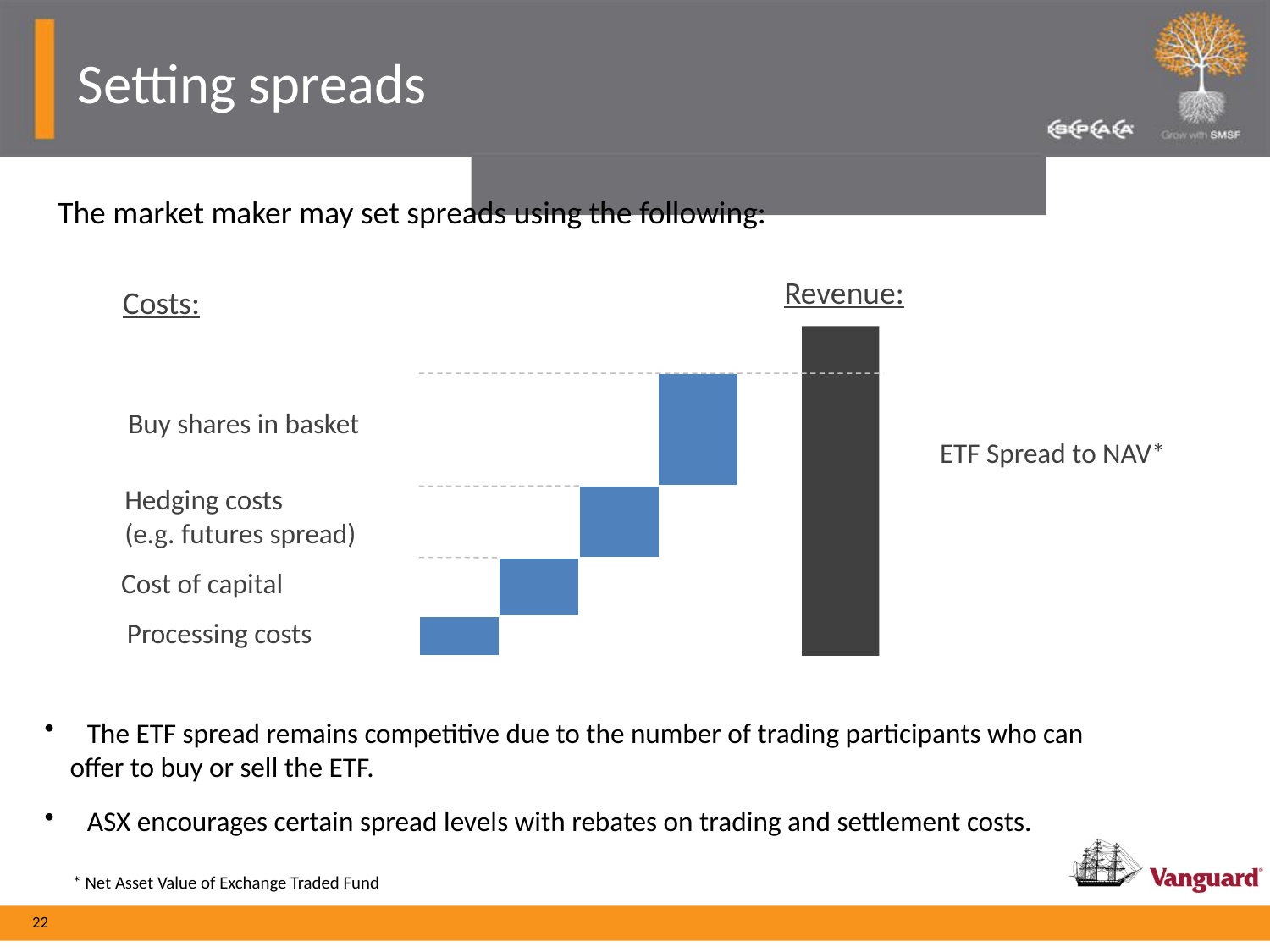

# Setting spreads
The market maker may set spreads using the following:

Revenue:
Costs:

Buy shares in basket
ETF Spread to NAV*

Hedging costs
(e.g. futures spread)

Cost of capital
Processing costs

  The ETF spread remains competitive due to the number of trading participants who can
    offer to buy or sell the ETF.

  ASX encourages certain spread levels with rebates on trading and settlement costs.

       * Net Asset Value of Exchange Traded Fund
22